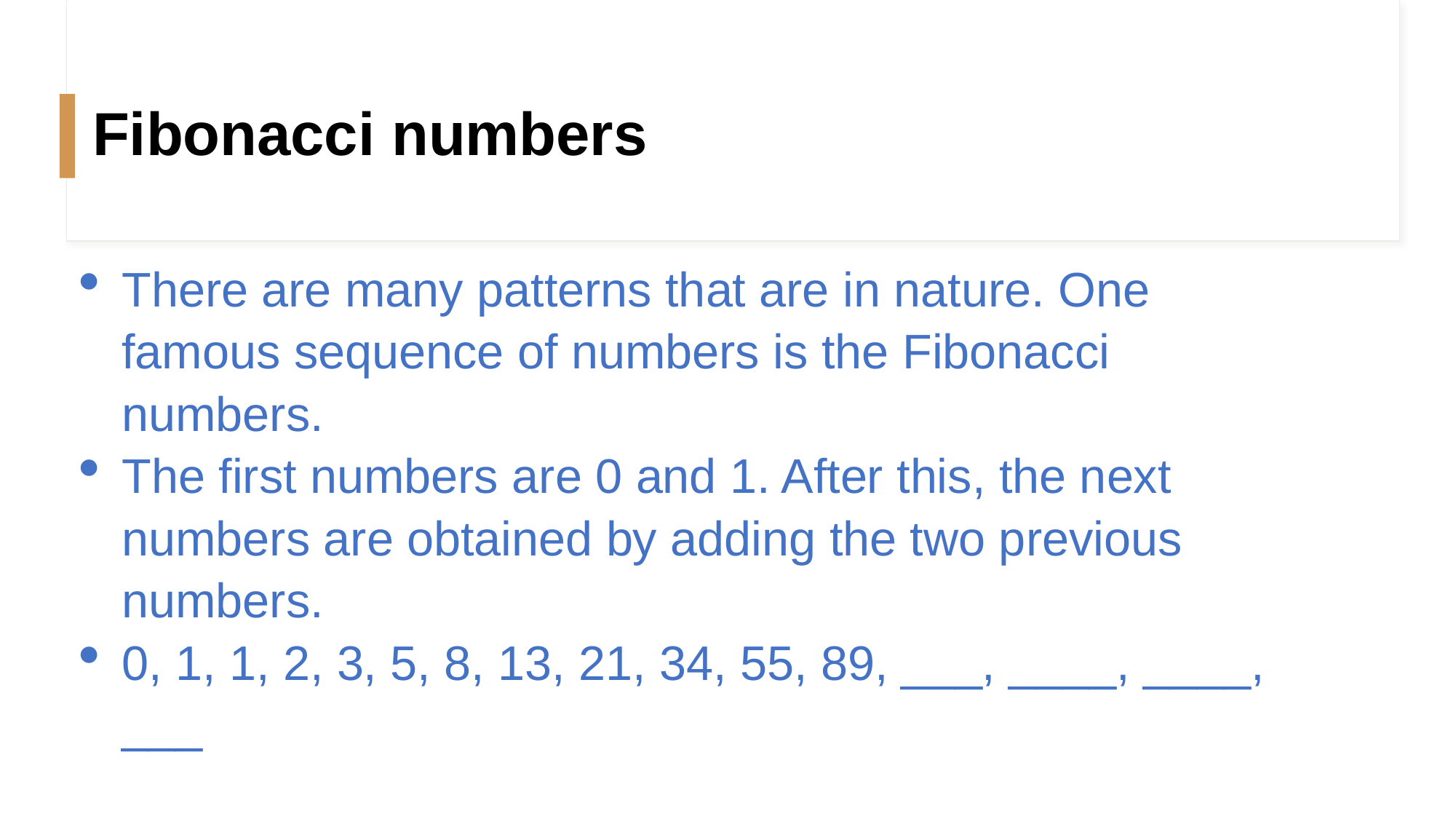

Fibonacci numbers

#
There are many patterns that are in nature. One famous sequence of numbers is the Fibonacci numbers.
The first numbers are 0 and 1. After this, the next numbers are obtained by adding the two previous numbers.
0, 1, 1, 2, 3, 5, 8, 13, 21, 34, 55, 89, ___, ____, ____, ___